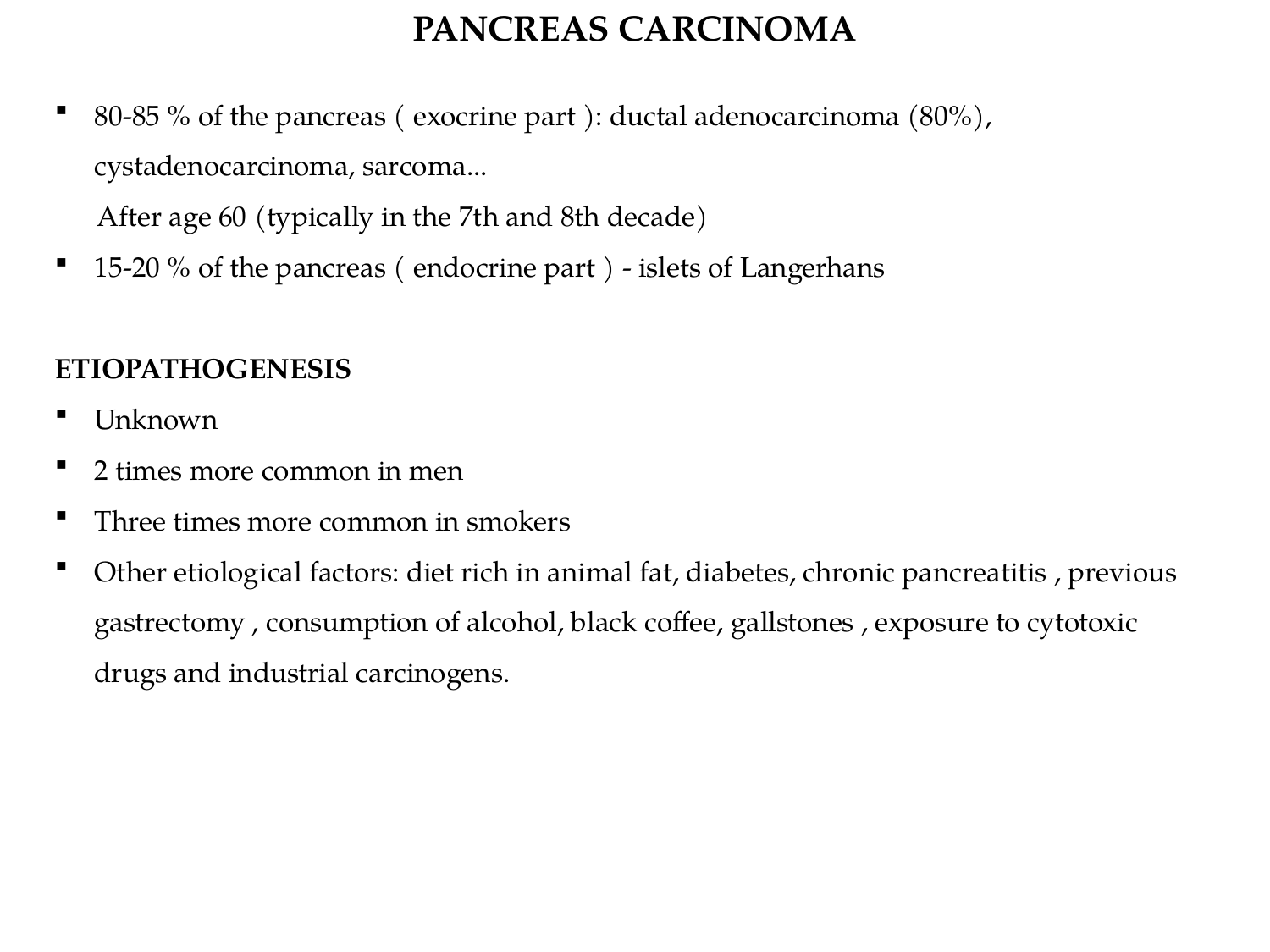

PANCREAS CARCINOMA
80-85 % of the pancreas ( exocrine part ): ductal adenocarcinoma (80%), cystadenocarcinoma, sarcoma...
      After age 60 (typically in the 7th and 8th decade)
15-20 % of the pancreas ( endocrine part ) - islets of Langerhans

ETIOPATHOGENESIS
Unknown
2 times more common in men
Three times more common in smokers
Other etiological factors: diet rich in animal fat, diabetes, chronic pancreatitis , previous gastrectomy , consumption of alcohol, black coffee, gallstones , exposure to cytotoxic drugs and industrial carcinogens.